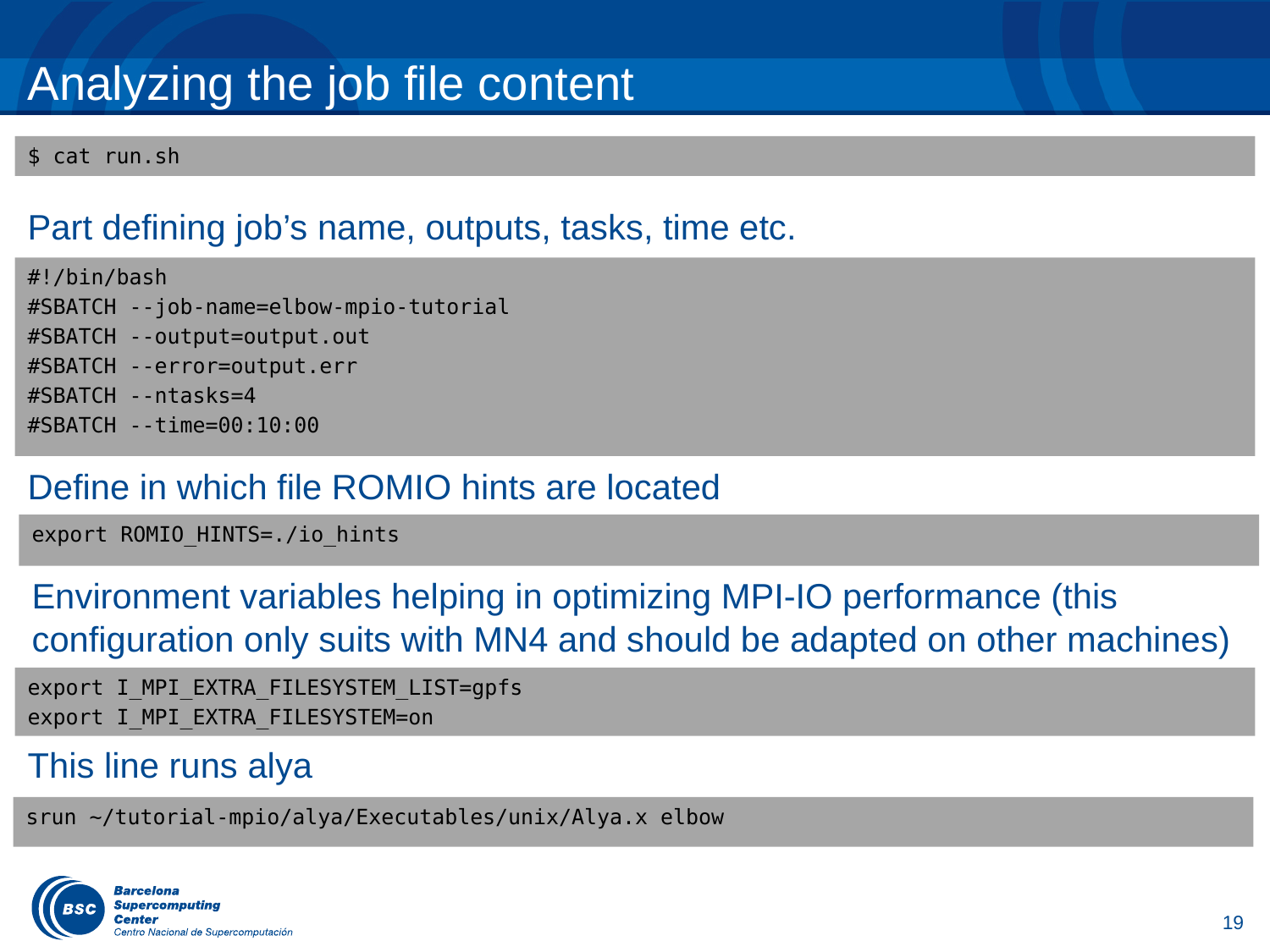

# Analyzing the job file content
$ cat run.sh

Part defining job’s name, outputs, tasks, time etc.
#!/bin/bash
#SBATCH --job-name=elbow-mpio-tutorial
#SBATCH --output=output.out
#SBATCH --error=output.err
#SBATCH --ntasks=4
#SBATCH --time=00:10:00

Define in which file ROMIO hints are located
export ROMIO_HINTS=./io_hints
Environment variables helping in optimizing MPI-IO performance (this configuration only suits with MN4 and should be adapted on other machines)
export I_MPI_EXTRA_FILESYSTEM_LIST=gpfs
export I_MPI_EXTRA_FILESYSTEM=on
This line runs alya
srun ~/tutorial-mpio/alya/Executables/unix/Alya.x elbow
19